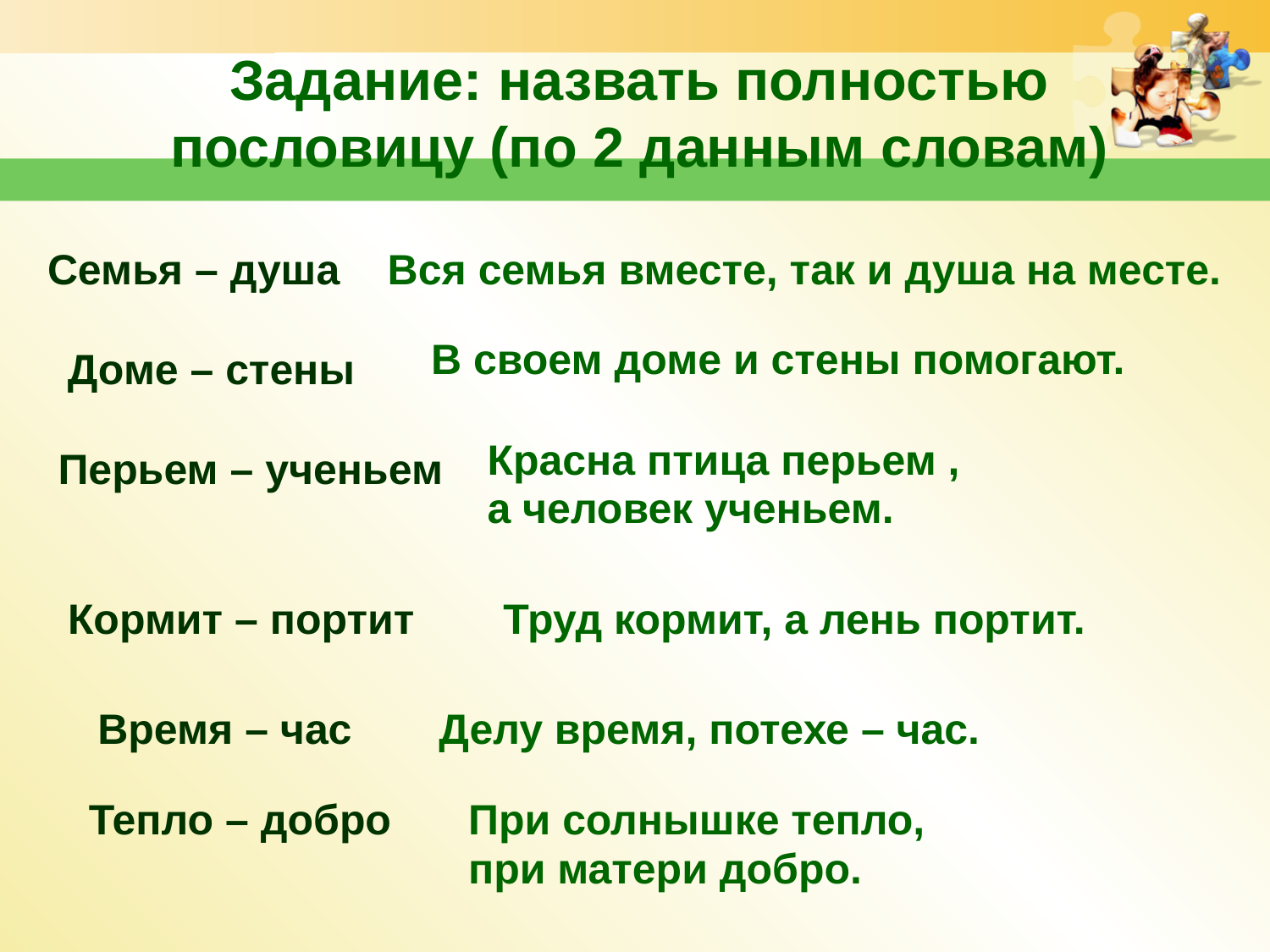

Задание: назвать полностью пословицу (по 2 данным словам)
Семья – душа
Вся семья вместе, так и душа на месте.
Доме – стены
В своем доме и стены помогают.
Перьем – ученьем
Красна птица перьем ,
а человек ученьем.
Кормит – портит
Труд кормит, а лень портит.
Время – час
Делу время, потехе – час.
Тепло – добро
При солнышке тепло,
при матери добро.